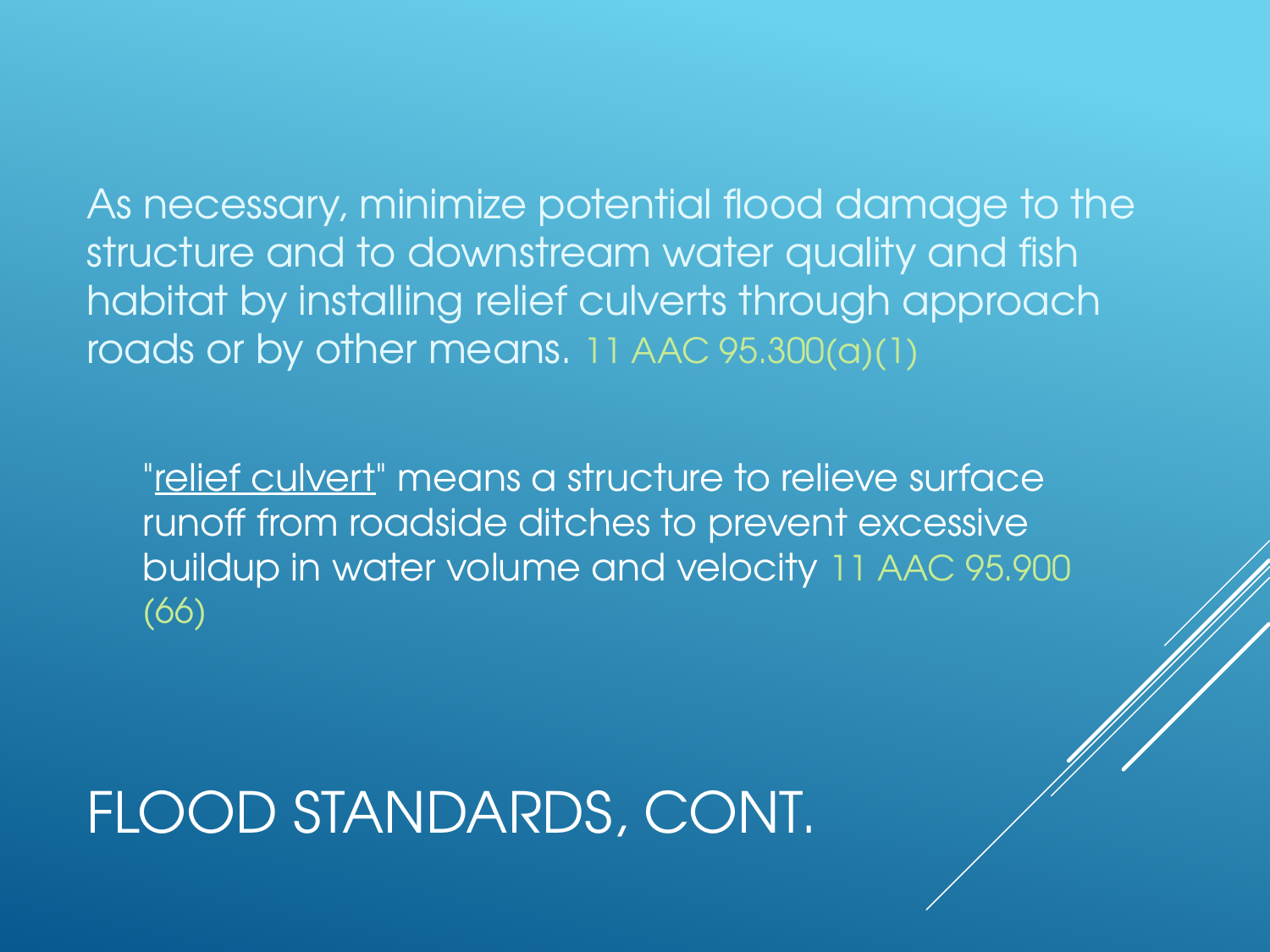

As necessary, minimize potential flood damage to the structure and to downstream water quality and fish habitat by installing relief culverts through approach roads or by other means. 11 AAC 95.300(a)(1)

"relief culvert" means a structure to relieve surface runoff from roadside ditches to prevent excessive buildup in water volume and velocity 11 AAC 95.900 (66)

# Flood standards, cont.